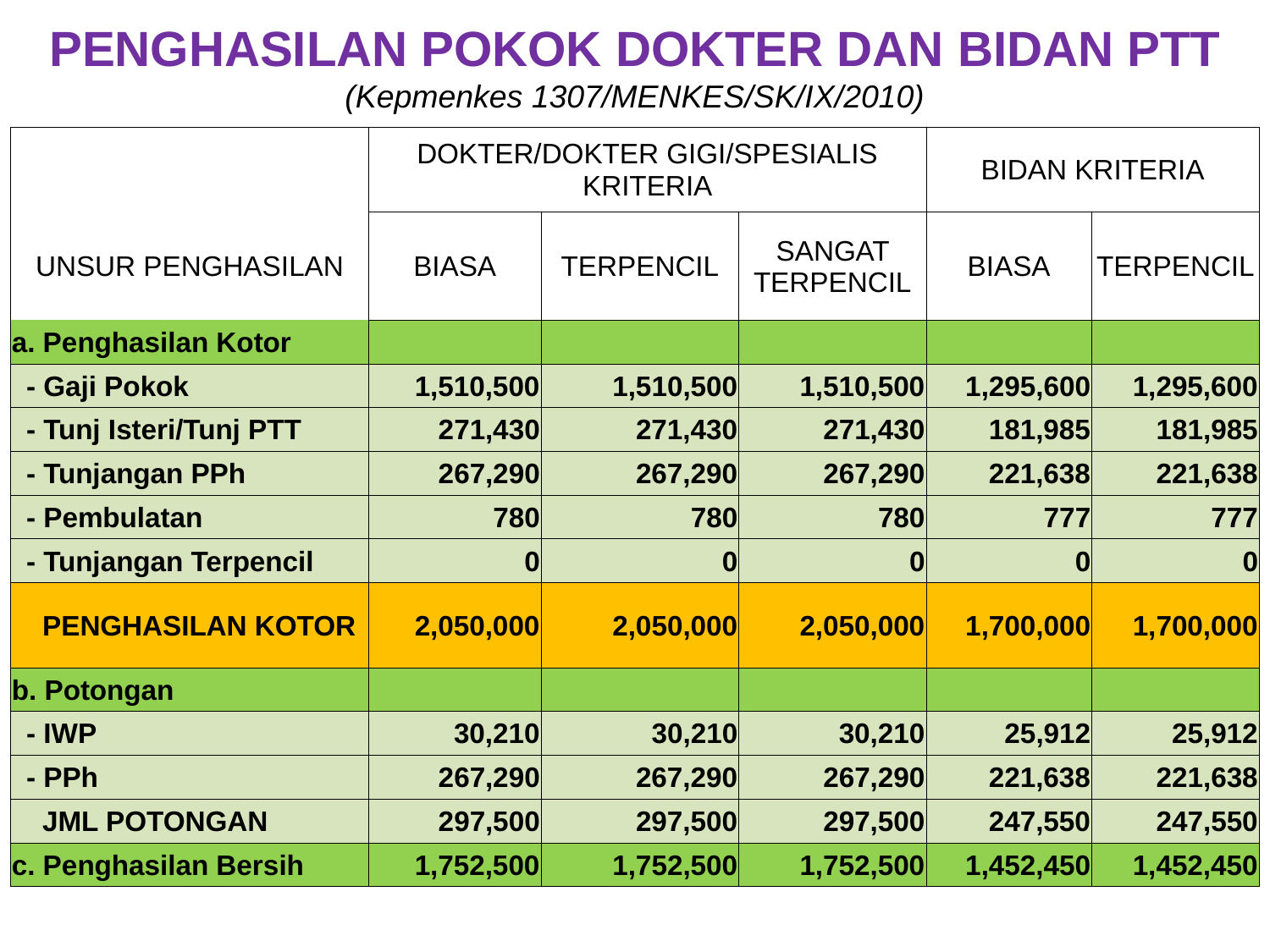

PENGHASILAN POKOK DOKTER DAN BIDAN PTT
(Kepmenkes 1307/MENKES/SK/IX/2010)
|  | DOKTER/DOKTER GIGI/SPESIALIS KRITERIA |  |  | BIDAN KRITERIA |  |
| --- | --- | --- | --- | --- | --- |
| UNSUR PENGHASILAN | BIASA | TERPENCIL | SANGAT TERPENCIL | BIASA | TERPENCIL |
| a. Penghasilan Kotor |  |  |  |  |  |
| - Gaji Pokok | 1,510,500 | 1,510,500 | 1,510,500 | 1,295,600 | 1,295,600 |
| - Tunj Isteri/Tunj PTT | 271,430 | 271,430 | 271,430 | 181,985 | 181,985 |
| - Tunjangan PPh | 267,290 | 267,290 | 267,290 | 221,638 | 221,638 |
| - Pembulatan | 780 | 780 | 780 | 777 | 777 |
| - Tunjangan Terpencil | 0 | 0 | 0 | 0 | 0 |
| PENGHASILAN KOTOR | 2,050,000 | 2,050,000 | 2,050,000 | 1,700,000 | 1,700,000 |
| b. Potongan |  |  |  |  |  |
| - IWP | 30,210 | 30,210 | 30,210 | 25,912 | 25,912 |
| - PPh | 267,290 | 267,290 | 267,290 | 221,638 | 221,638 |
| JML POTONGAN | 297,500 | 297,500 | 297,500 | 247,550 | 247,550 |
| c. Penghasilan Bersih | 1,752,500 | 1,752,500 | 1,752,500 | 1,452,450 | 1,452,450 |